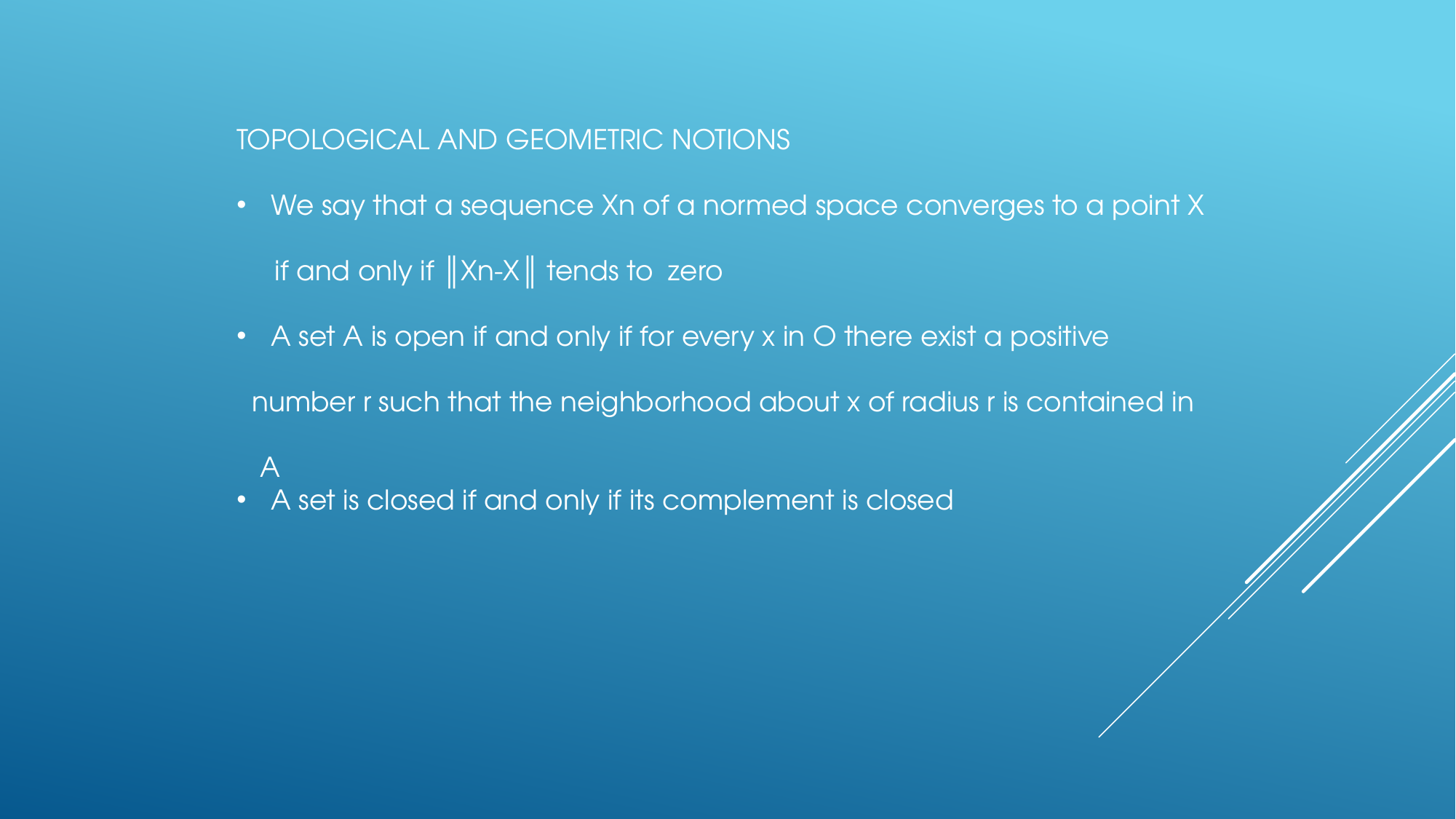

TOPOLOGICAL AND GEOMETRIC NOTIONS

We say that a sequence Xn of a normed space converges to a point X

     if and only if ║Xn-X║ tends to  zero

A set A is open if and only if for every x in O there exist a positive

  number r such that the neighborhood about x of radius r is contained in

   A
A set is closed if and only if its complement is closed